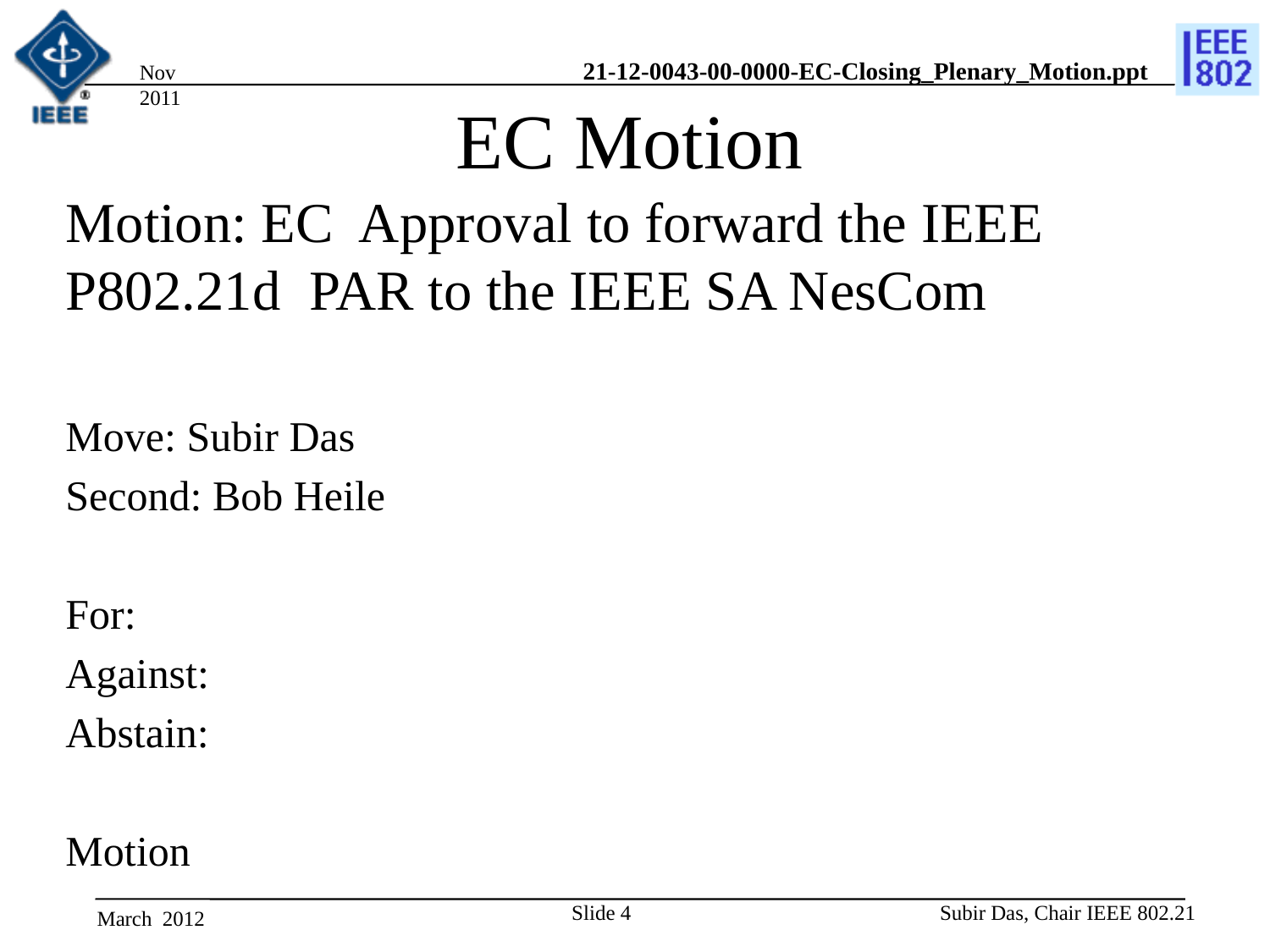

Nov 2011
# EC Motion
Motion: EC  Approval to forward the IEEE P802.21d  PAR to the IEEE SA NesCom

Move: Subir Das
Second: Bob Heile

For:
Against:
Abstain:

Motion
Slide 4
Subir Das, Chair IEEE 802.21
March  2012